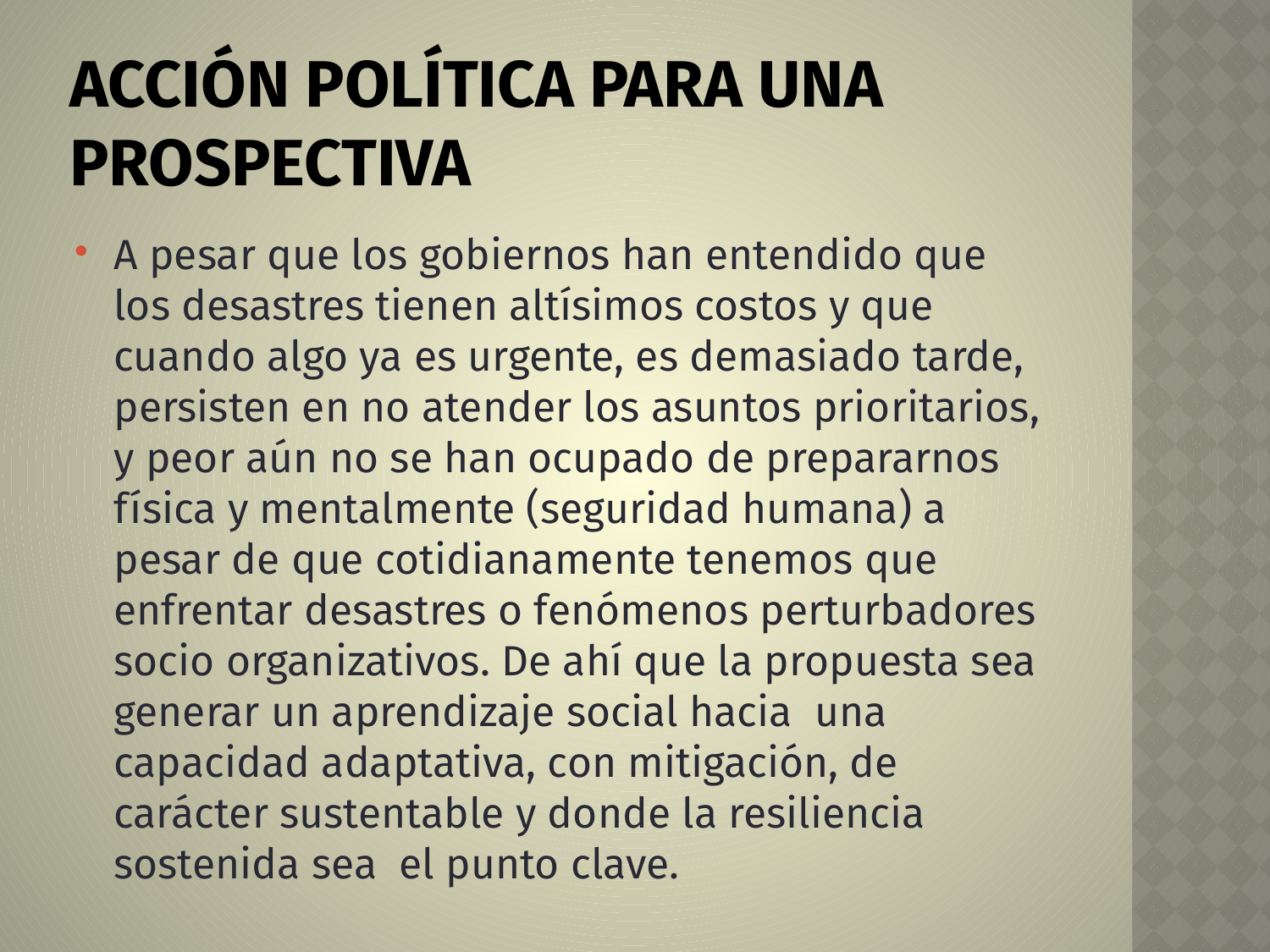

# Acción política para una prospectiva
A pesar que los gobiernos han entendido que los desastres tienen altísimos costos y que cuando algo ya es urgente, es demasiado tarde, persisten en no atender los asuntos prioritarios, y peor aún no se han ocupado de prepararnos física y mentalmente (seguridad humana) a pesar de que cotidianamente tenemos que enfrentar desastres o fenómenos perturbadores socio organizativos. De ahí que la propuesta sea generar un aprendizaje social hacia  una capacidad adaptativa, con mitigación, de carácter sustentable y donde la resiliencia sostenida sea  el punto clave.